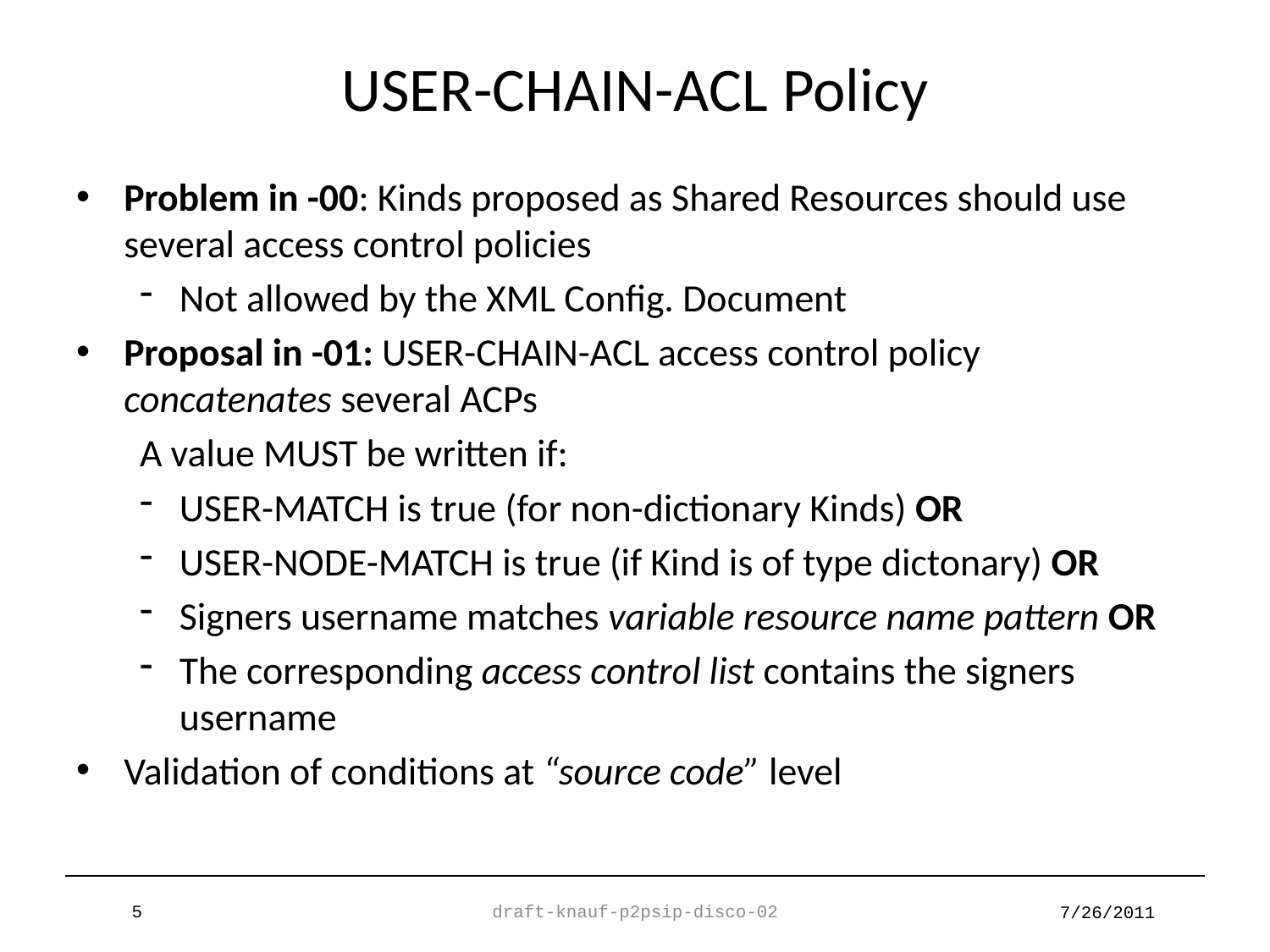

# USER-CHAIN-ACL Policy
Problem in -00: Kinds proposed as Shared Resources should use several access control policies
Not allowed by the XML Config. Document
Proposal in -01: USER-CHAIN-ACL access control policy concatenates several ACPs
A value MUST be written if:
USER-MATCH is true (for non-dictionary Kinds) OR
USER-NODE-MATCH is true (if Kind is of type dictonary) OR
Signers username matches variable resource name pattern OR
The corresponding access control list contains the signers username
Validation of conditions at “source code” level

5
draft-knauf-p2psip-disco-02
7/26/2011